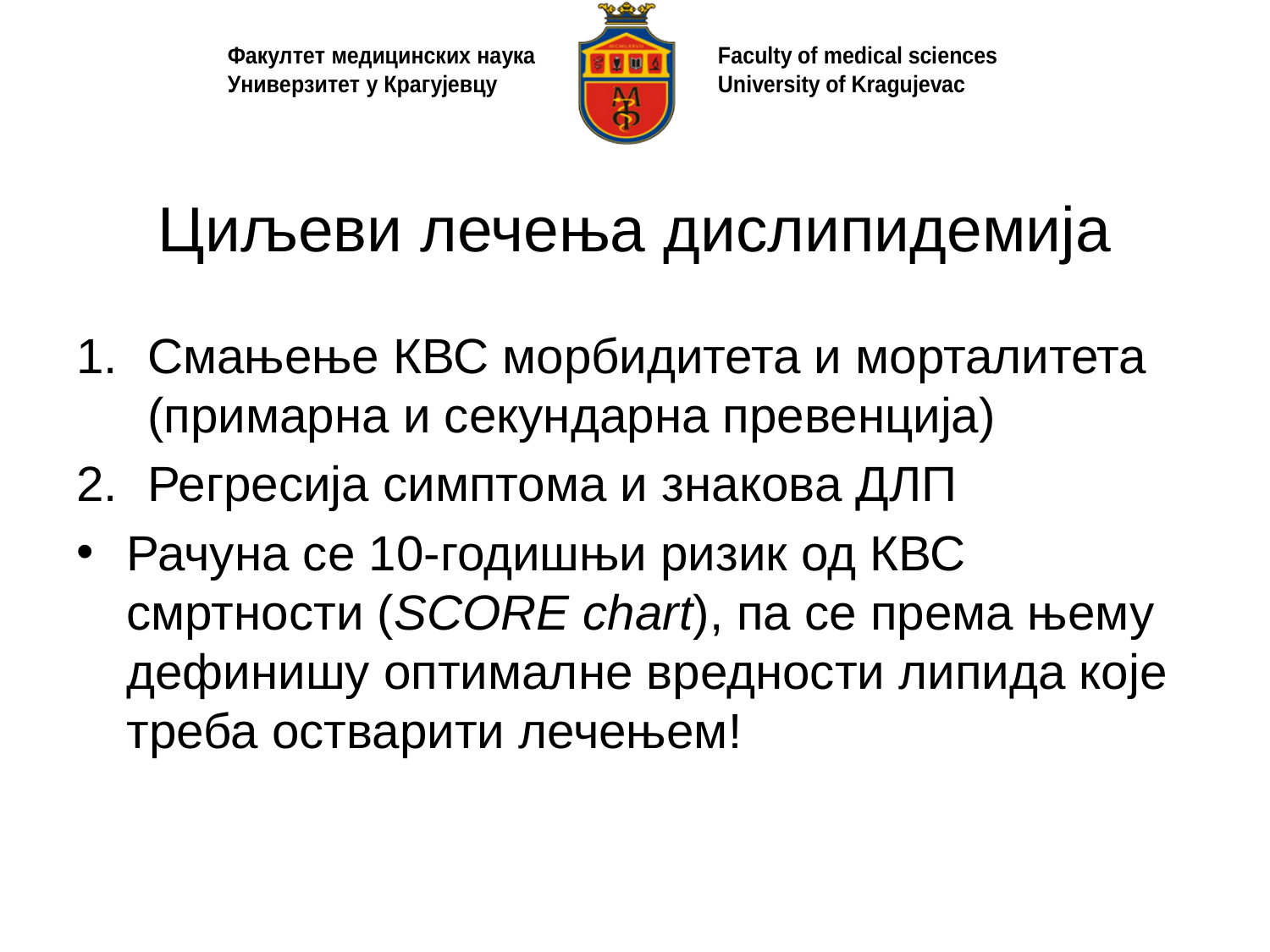

# Циљеви лечења дислипидемија
Смањење КВС морбидитета и морталитета (примарна и секундарна превенција)
Регресија симптома и знакова ДЛП
Рачуна се 10-годишњи ризик од КВС смртности (SCORE chart), па се према њему дефинишу оптималне вредности липида које треба остварити лечењем!